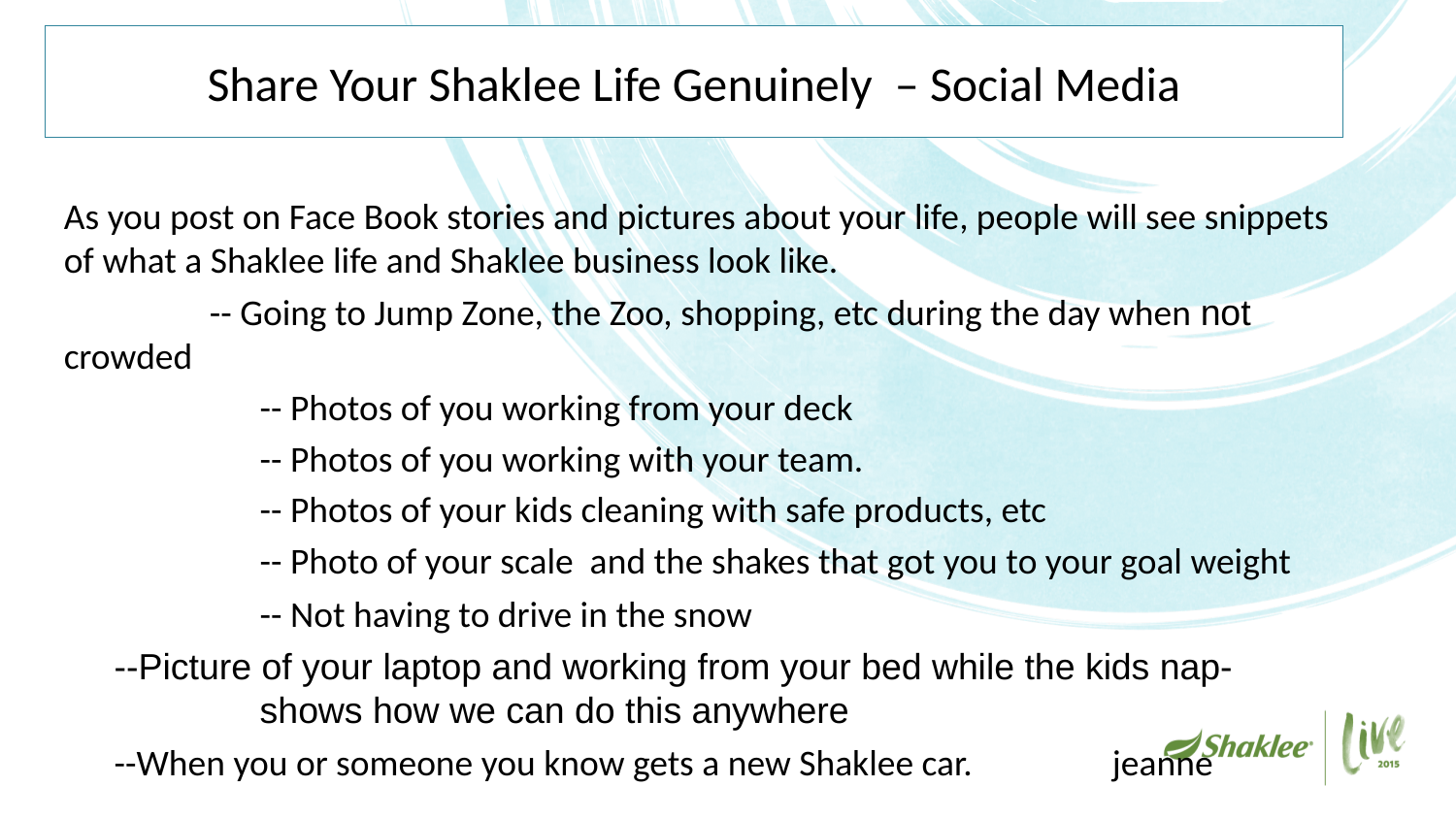

# Share Your Shaklee Life Genuinely  – Social Media
As you post on Face Book stories and pictures about your life, people will see snippets of what a Shaklee life and Shaklee business look like.
	-- Going to Jump Zone, the Zoo, shopping, etc during the day when not crowded
		-- Photos of you working from your deck
		-- Photos of you working with your team.
		-- Photos of your kids cleaning with safe products, etc
		-- Photo of your scale  and the shakes that got you to your goal weight
		-- Not having to drive in the snow
	--Picture of your laptop and working from your bed while the kids nap- 		shows how we can do this anywhere
	--When you or someone you know gets a new Shaklee car.                 jeanne